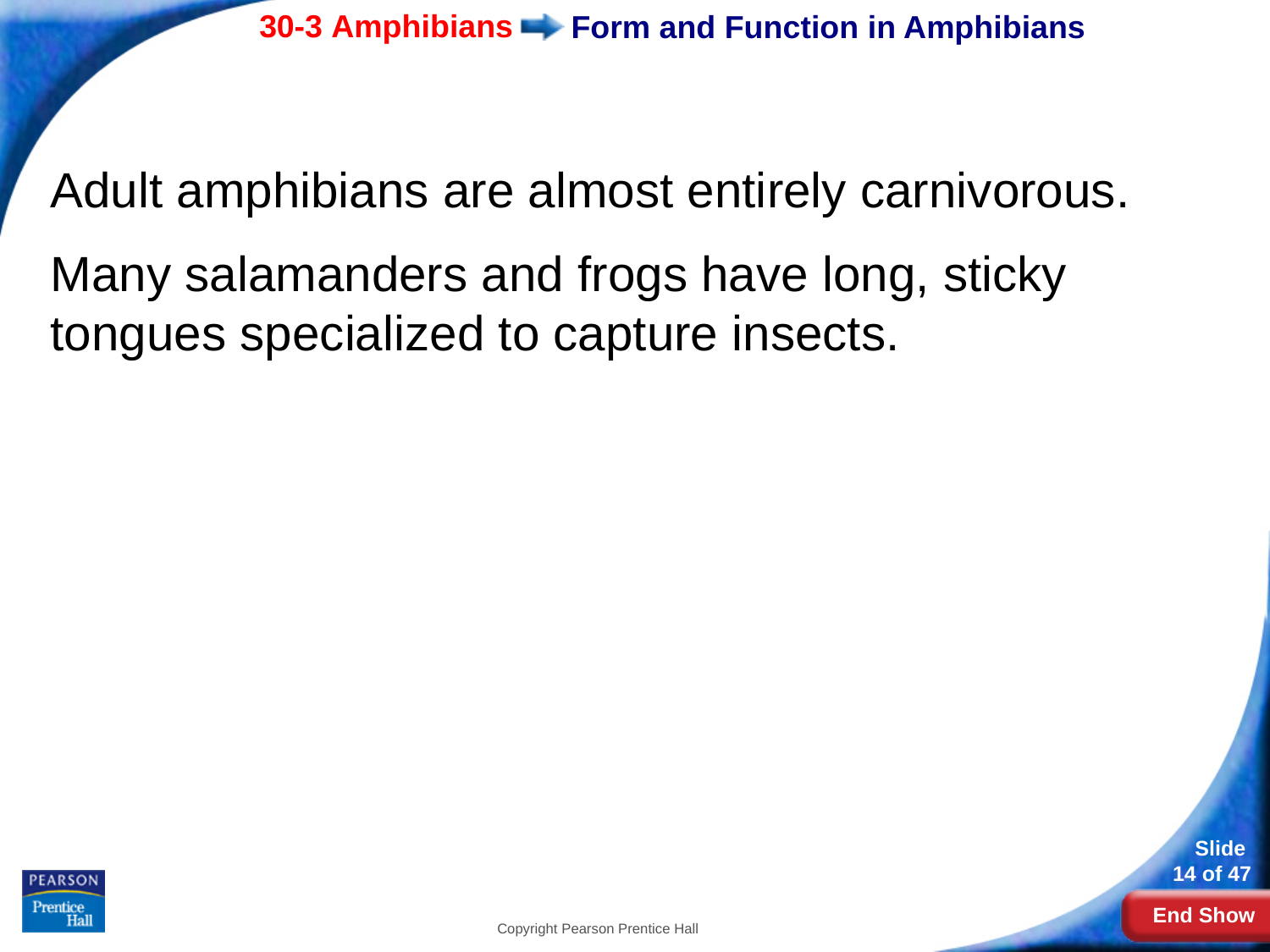

# Form and Function in Amphibians
Adult amphibians are almost entirely carnivorous.
Many salamanders and frogs have long, sticky tongues specialized to capture insects.
Copyright Pearson Prentice Hall